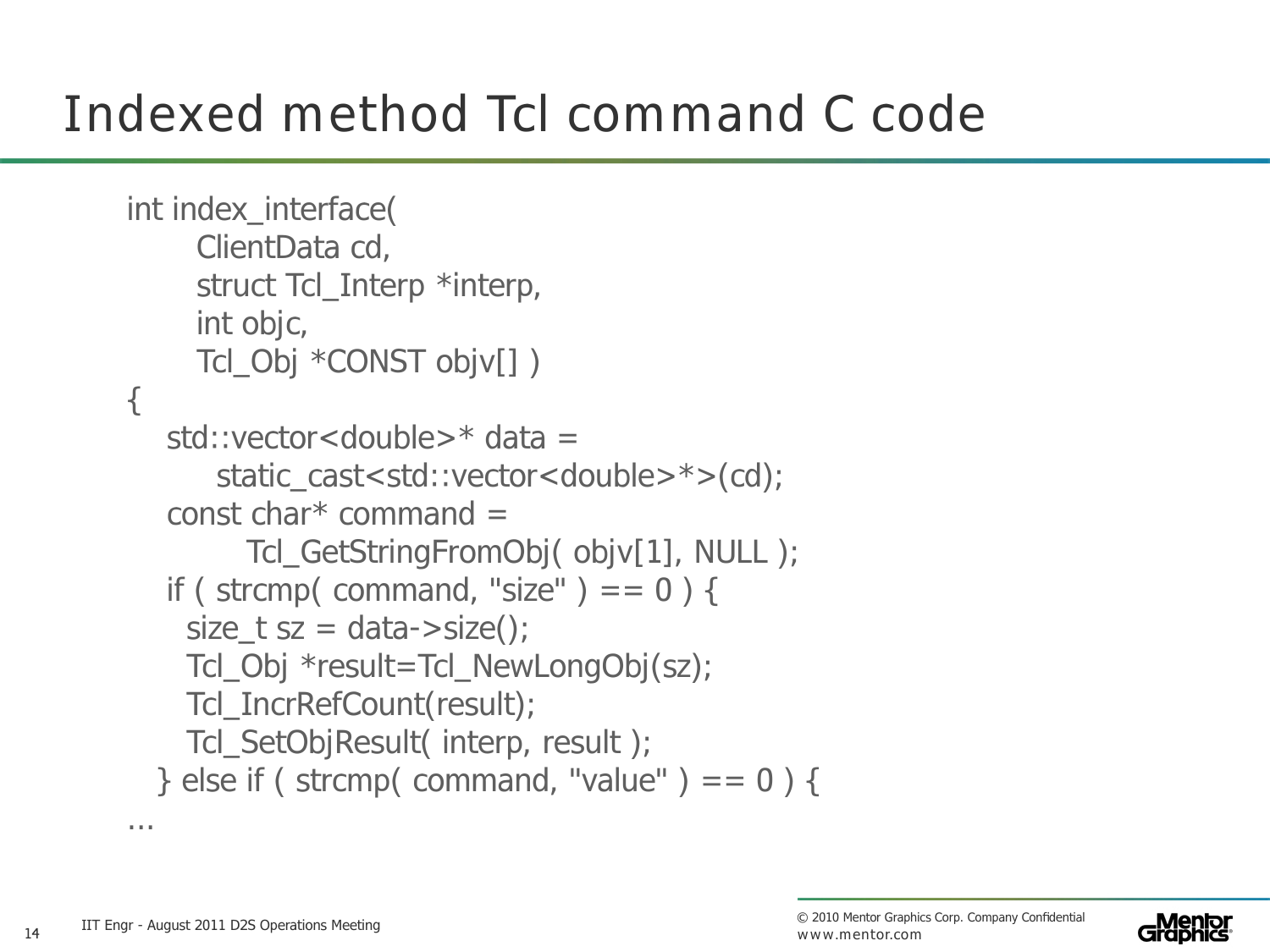

# Indexed method Tcl command C code
int index_interface(
       ClientData cd,
       struct Tcl_Interp *interp,
       int objc,
       Tcl_Obj *CONST objv[] )
{
    std::vector<double>* data =
         static_cast<std::vector<double>*>(cd);
    const char* command =
            Tcl_GetStringFromObj( objv[1], NULL );
    if ( strcmp( command, "size" ) == 0 ) {
      size_t sz = data->size();
      Tcl_Obj *result=Tcl_NewLongObj(sz);
      Tcl_IncrRefCount(result);
      Tcl_SetObjResult( interp, result );
   } else if ( strcmp( command, "value" ) == 0 ) {
...
IIT Engr - August 2011 D2S Operations Meeting